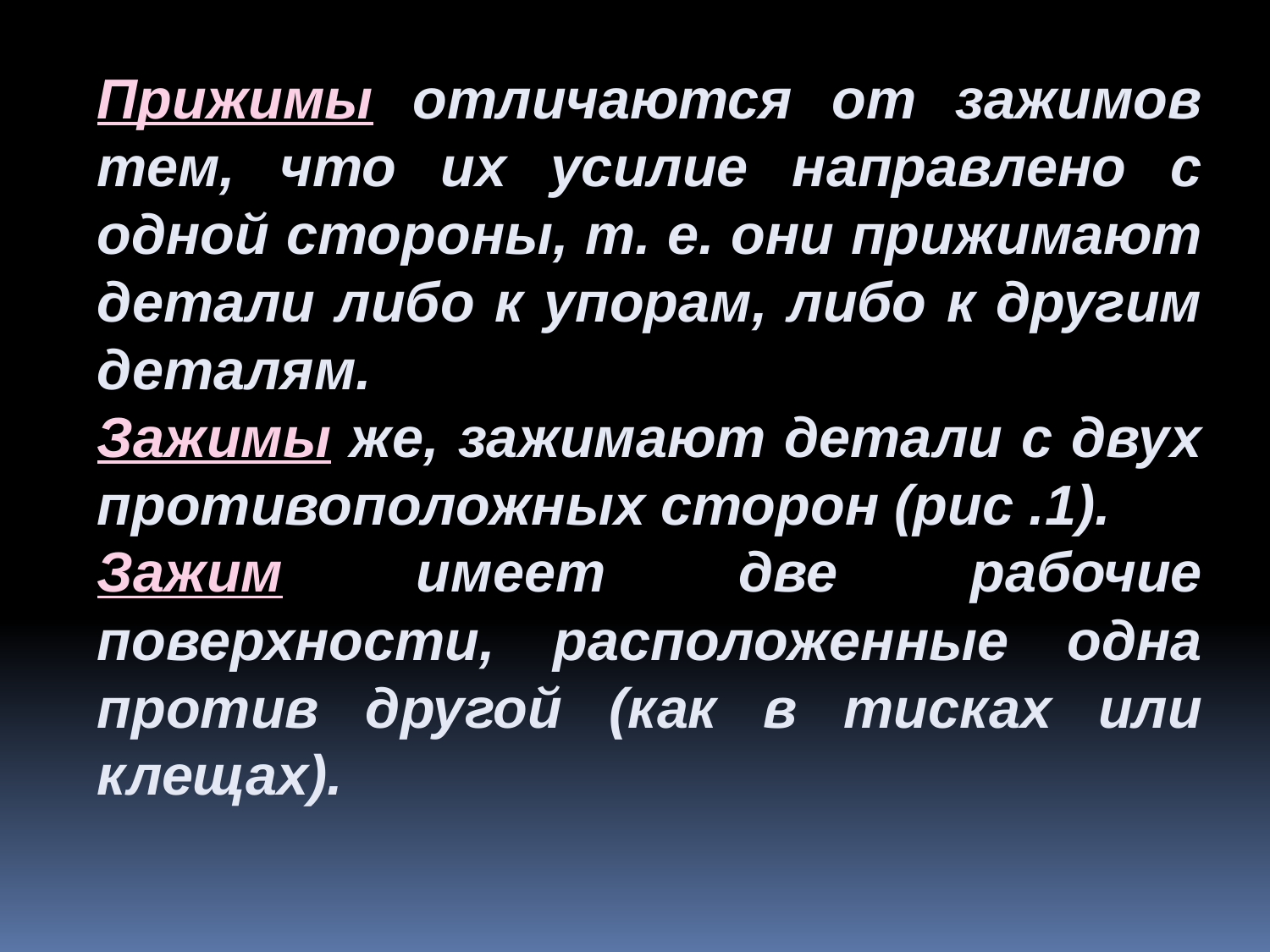

Прижимы отличаются от зажимов тем, что их усилие направлено с одной сто­роны, т. е. они прижимают детали либо к упорам, либо к другим деталям.
Зажимы же, зажимают детали с двух противоположных сторон (рис .1).
Зажим имеет две рабочие поверхности, расположенные одна против другой (как в ти­сках или клещах).